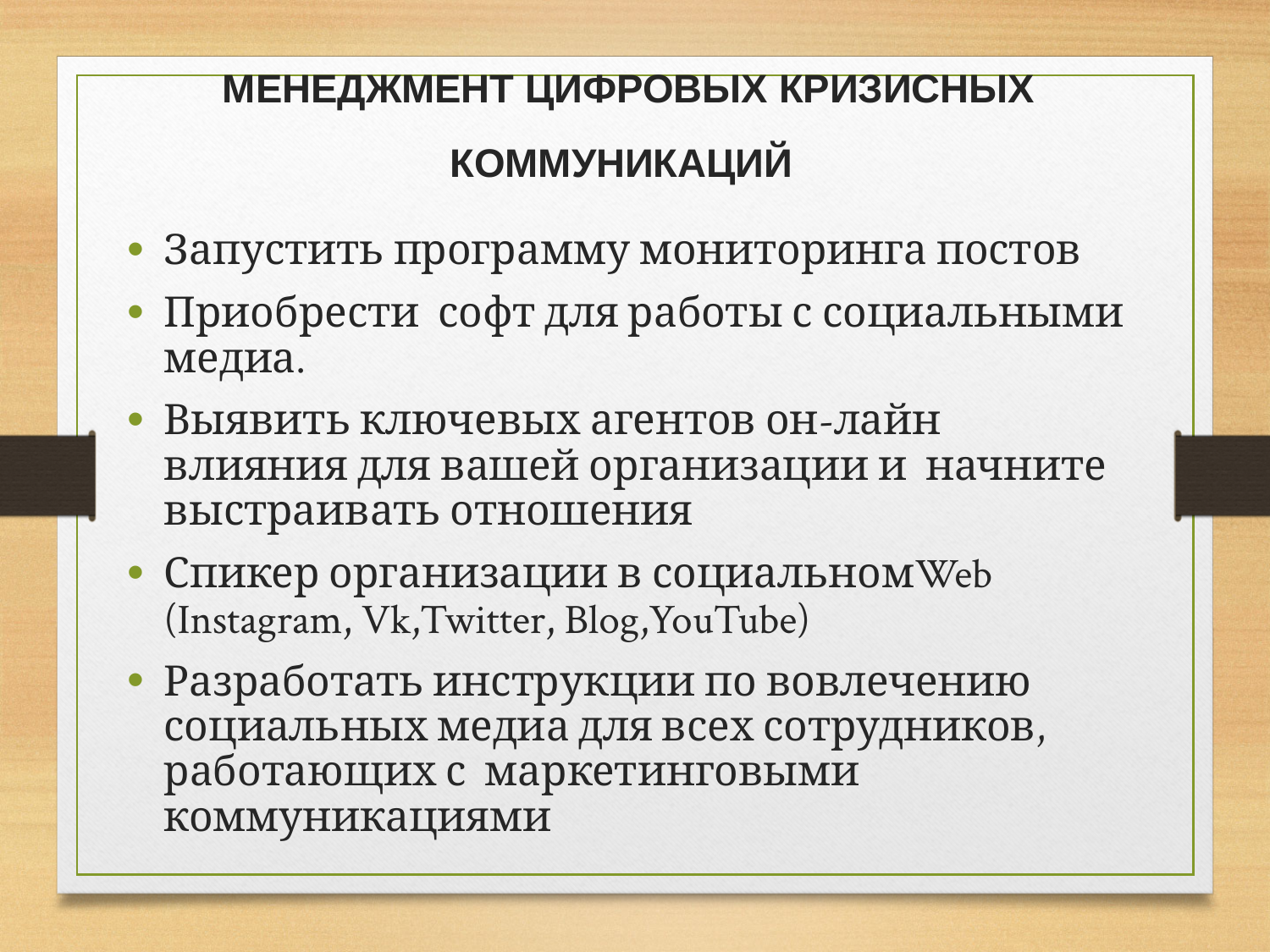

МЕНЕДЖМЕНТ ЦИФРОВЫХ КРИЗИСНЫХ КОММУНИКАЦИЙ
Запустить программу мониторинга постов
Приобрести  софт для работы с социальными медиа.
Выявить ключевых агентов он-лайн влияния для вашей организации и  начните выстраивать отношения
Спикер организации в социальномWeb (Instagram, Vk,Twitter, Blog,YouTube)
Разработать инструкции по вовлечению социальных медиа для всех сотрудников, работающих с  маркетинговыми коммуникациями